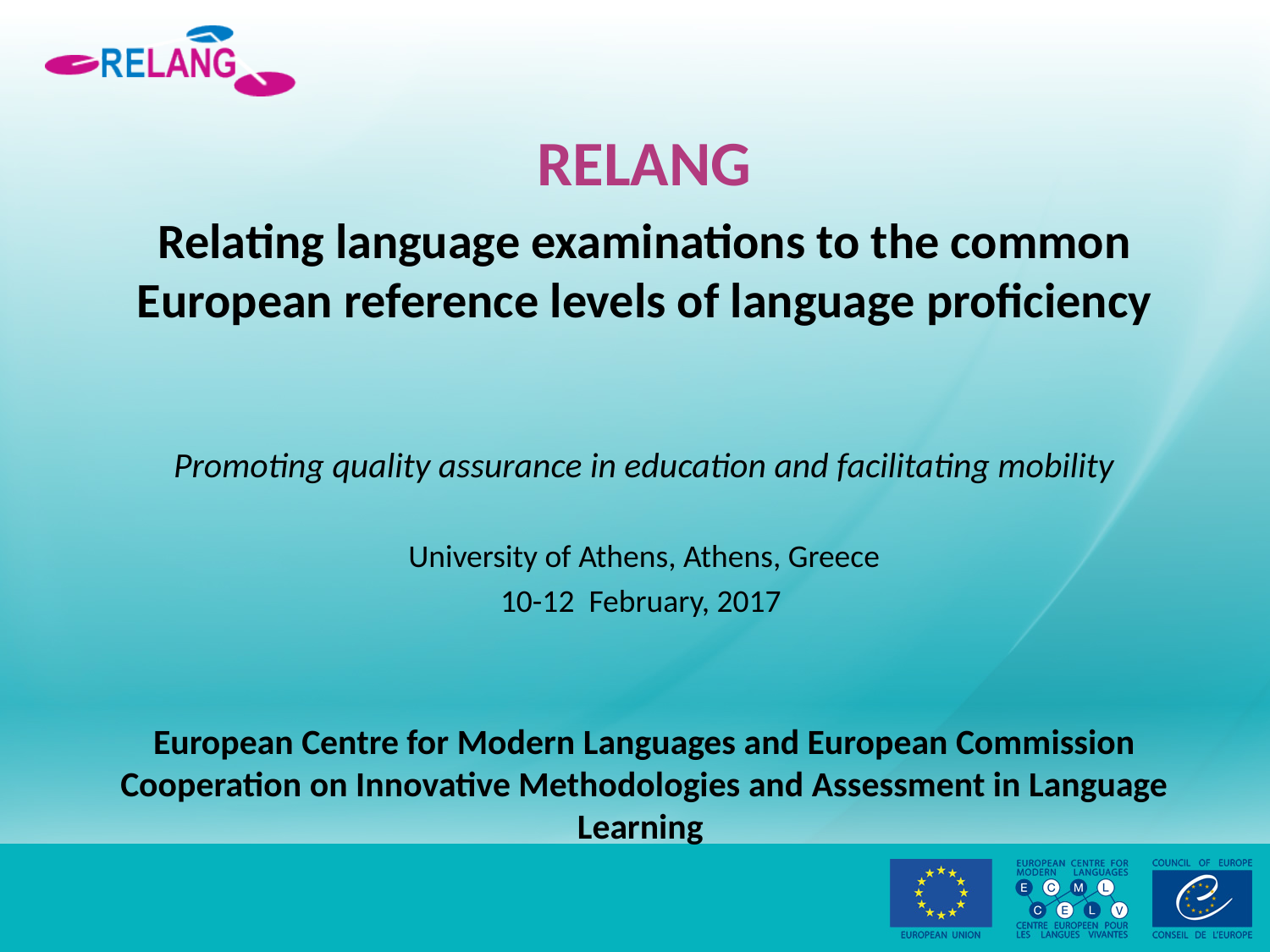

RELANG
Relating language examinations to the common European reference levels of language proficiency

Promoting quality assurance in education and facilitating mobility

University of Athens, Athens, Greece
10-12  February, 2017

European Centre for Modern Languages and European Commission Cooperation on Innovative Methodologies and Assessment in Language Learning

#